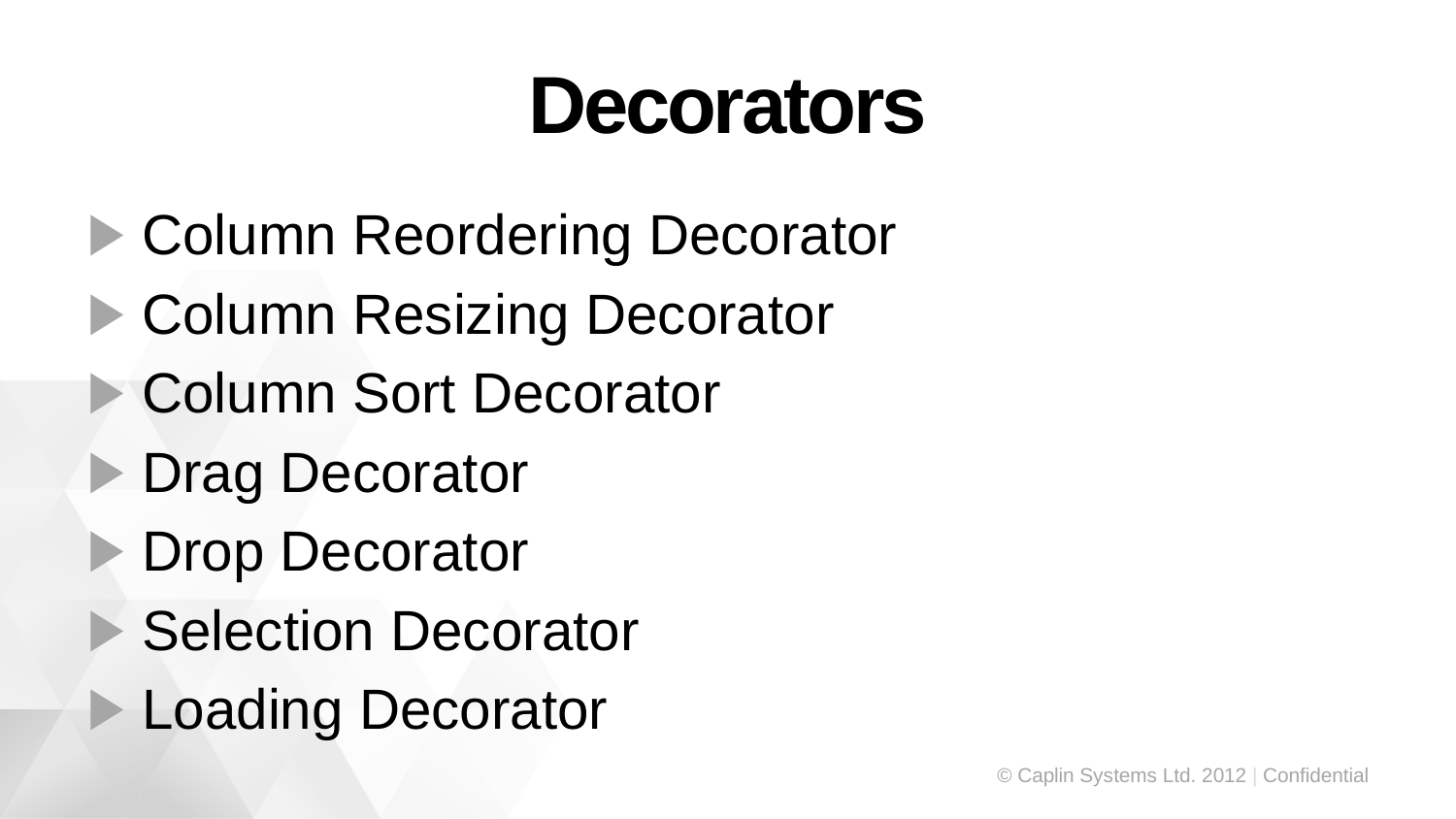

# Decorators
Column Reordering Decorator
Column Resizing Decorator
Column Sort Decorator
Drag Decorator
Drop Decorator
Selection Decorator
Loading Decorator